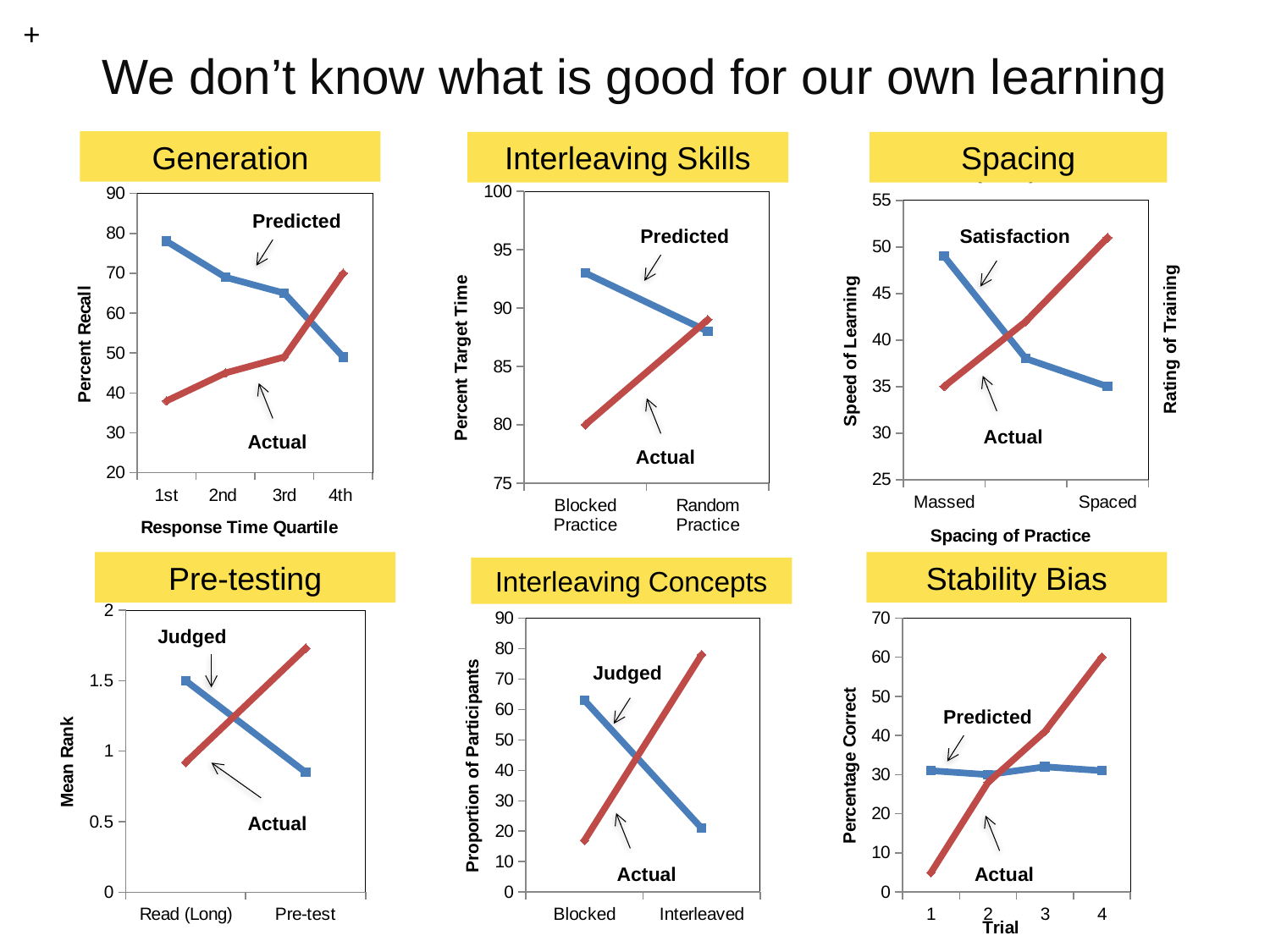

# We don’t know what is good for our own learning
+

### Chart: Benjamin Bjork, & Schwartz (1998)

| Category | Predicted | Actual |
|---|---|---|
| 1st | 78.0 | 38.0 |
| 2nd  | 69.0 | 45.0 |
| 3rd | 65.0 | 49.0 |
| 4th  | 49.0 | 70.0 |
Predicted
Actual

### Chart: Simon & Bjork (2001)

| Category | Predicted | Actual |
|---|---|---|
| Blocked Practice | 93.0 | 80.0 |
| Random Practice | 88.0 | 89.0 |
Predicted
Actual
Generation

### Chart: Baddeley & Longman (1978)

| Category | Satisfaction | Actual |
|---|---|---|
| Massed | 49.0 | 35.0 |
|  | 38.0 | 42.0 |
| Spaced | 35.0 | 51.0 |
Satisfaction
Actual
Rating of Training
Interleaving Skills
Spacing

### Chart: Huelser & Metcalfe (2012)

| Category | Metacognitive | Performance |
|---|---|---|
| Read (Long) | 1.5 | 0.92 |
| Pre-test | 0.85 | 1.73 |
Judged
Actual
Pre-testing

### Chart: Kornell & Bjork (2009)

| Category | Predicted | Actual |
|---|---|---|
| 1.0 | 31.0 | 5.0 |
| 2.0 | 30.0 | 28.0 |
| 3.0 | 32.0 | 41.0 |
| 4.0 | 31.0 | 60.0 |
Predicted
Actual
Stability Bias

### Chart: Kornell & Bjork (2008)

| Category | Judged | Actual |
|---|---|---|
| Blocked | 63.0 | 17.0 |
| Interleaved | 21.0 | 78.0 |
Judged
Actual
Interleaving Concepts